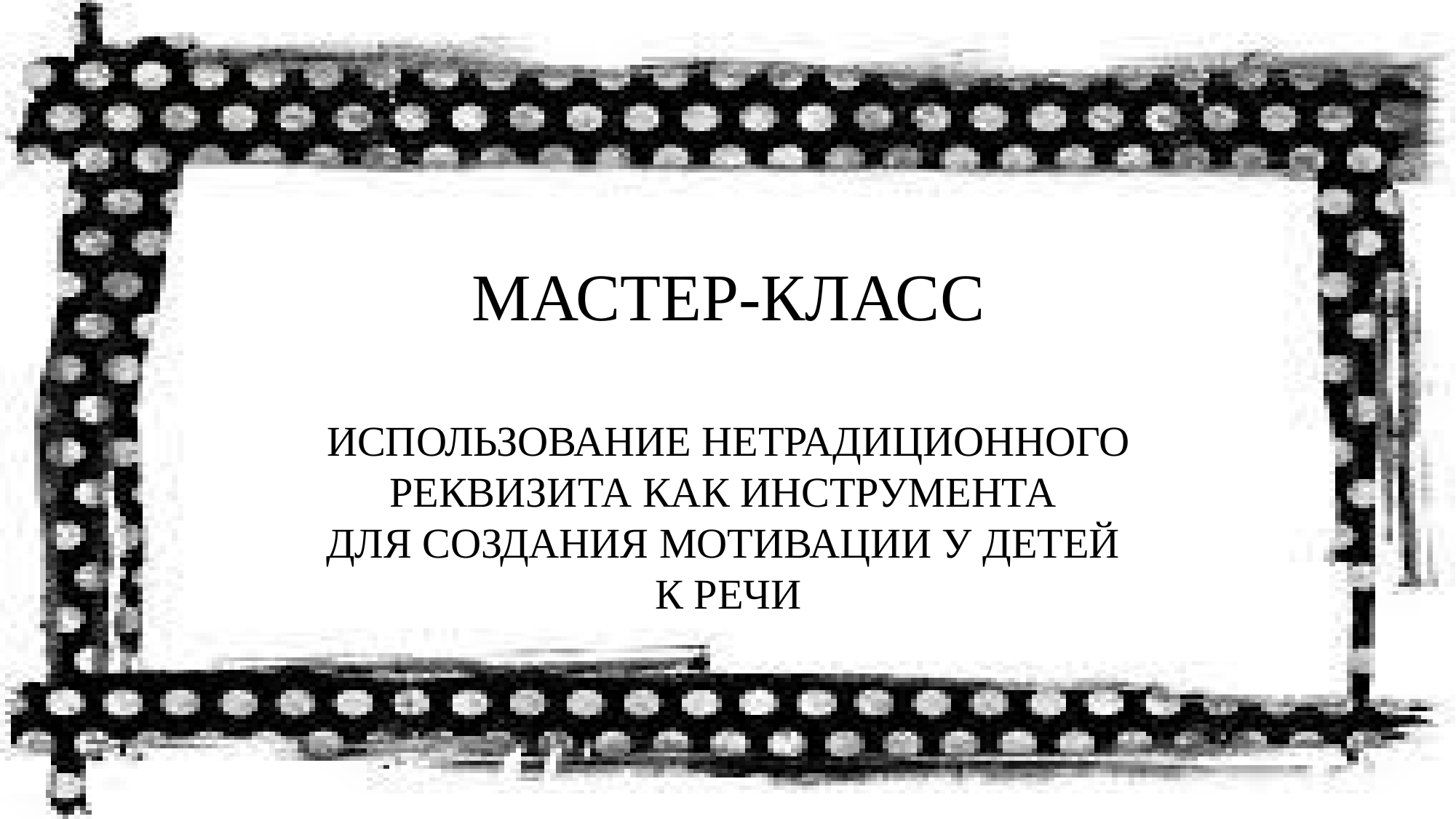

МАСТЕР-КЛАСС

ИСПОЛЬЗОВАНИЕ НЕТРАДИЦИОННОГО РЕКВИЗИТА КАК ИНСТРУМЕНТА
ДЛЯ СОЗДАНИЯ МОТИВАЦИИ У ДЕТЕЙ
К РЕЧИ